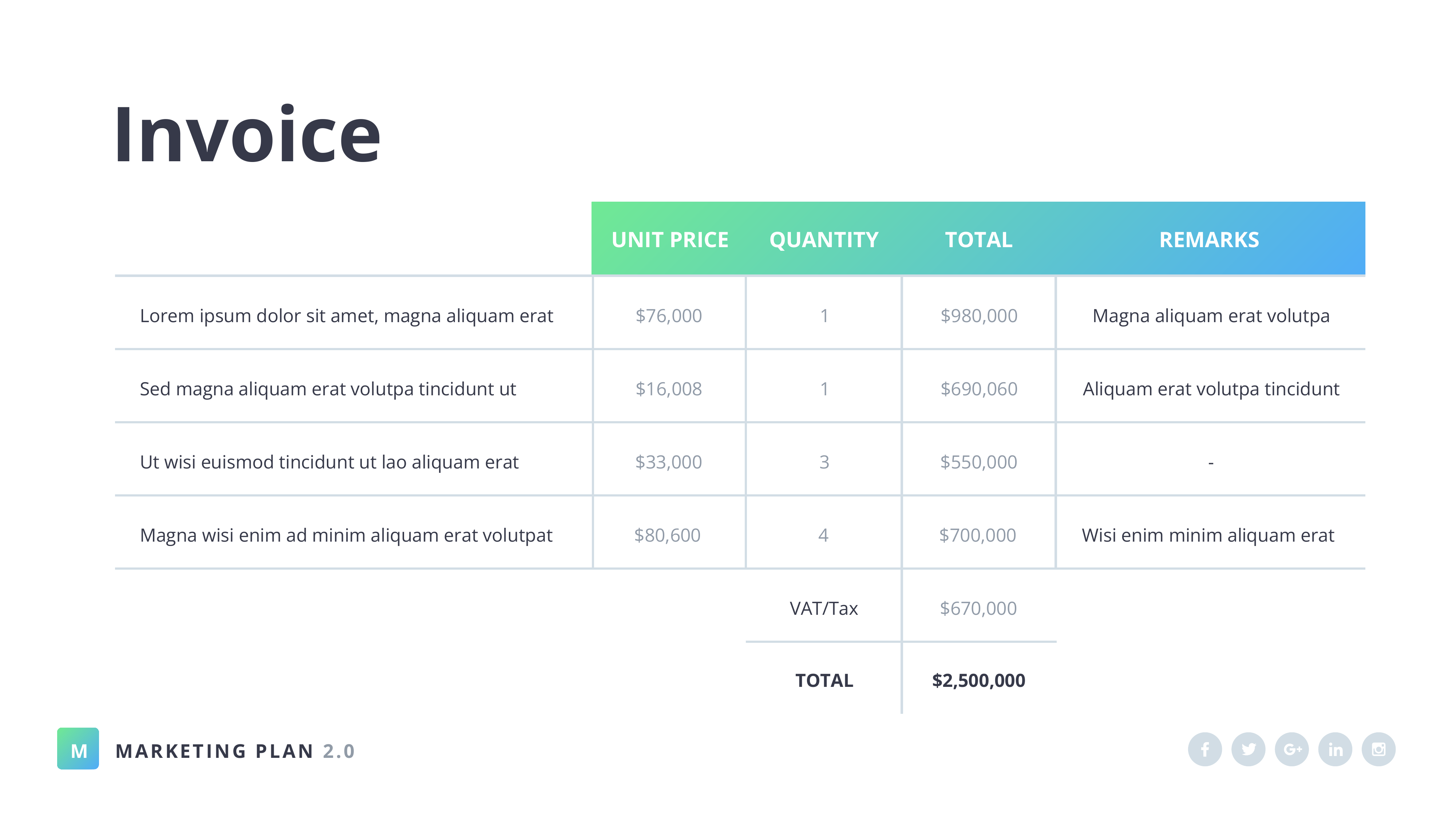

Invoice

UNIT PRICE
QUANTITY
TOTAL
REMARKS
Lorem ipsum dolor sit amet, magna aliquam erat
$76,000
1
$980,000
Magna aliquam erat volutpa
Sed magna aliquam erat volutpa tincidunt ut
$16,008
1
$690,060
Aliquam erat volutpa tincidunt
Ut wisi euismod tincidunt ut lao aliquam erat
$33,000
3
$550,000
-
Magna wisi enim ad minim aliquam erat volutpat
$80,600
4
$700,000
Wisi enim minim aliquam erat
VAT/Tax
$670,000
TOTAL
$2,500,000